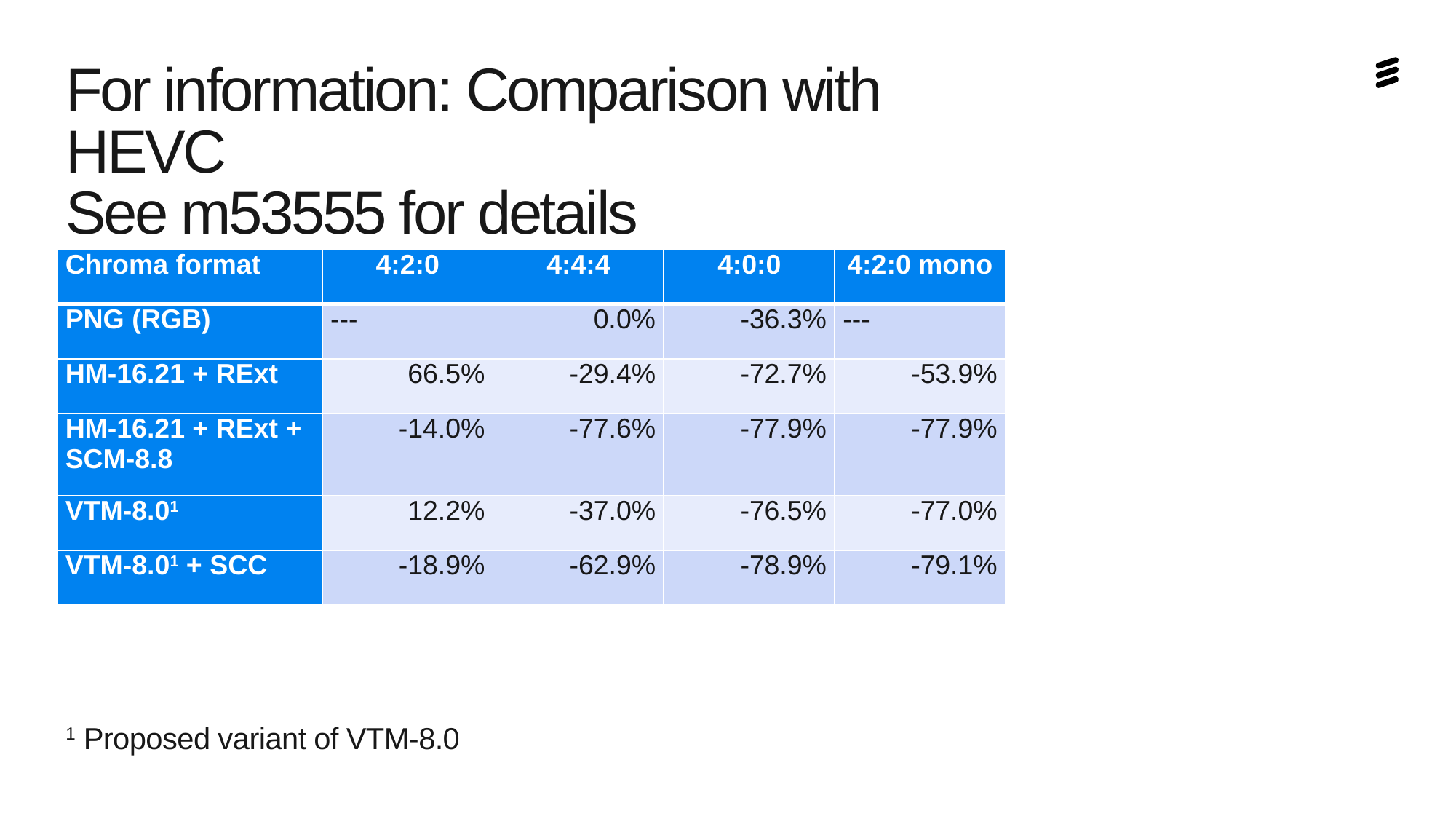

# For information: Comparison with HEVC See m53555 for details
| Chroma format | 4:2:0 | 4:4:4 | 4:0:0 | 4:2:0 mono |
| --- | --- | --- | --- | --- |
| PNG (RGB) | --- | 0.0% | -36.3% | --- |
| HM-16.21 + RExt | 66.5% | -29.4% | -72.7% | -53.9% |
| HM-16.21 + RExt + SCM-8.8 | -14.0% | -77.6% | -77.9% | -77.9% |
| VTM-8.01 | 12.2% | -37.0% | -76.5% | -77.0% |
| VTM-8.01 + SCC | -18.9% | -62.9% | -78.9% | -79.1% |

1 Proposed variant of VTM-8.0